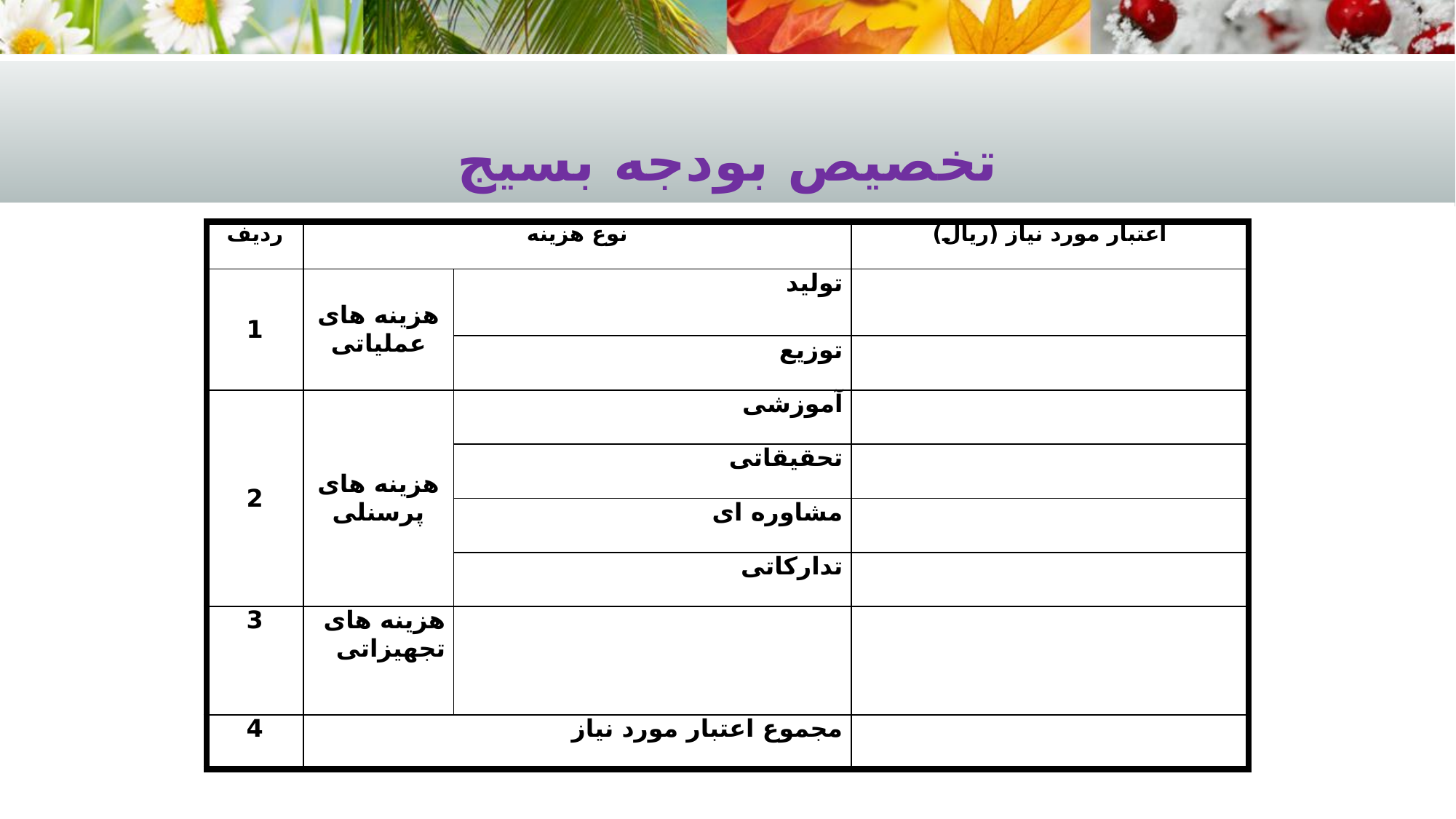

# تخصیص بودجه بسیج
| ردیف | نوع هزینه |  | اعتبار مورد نیاز (ریال) |
| --- | --- | --- | --- |
| 1 | هزینه های عملیاتی | تولید |  |
|  |  | توزیع |  |
| 2 | هزینه های پرسنلی | آموزشی |  |
|  |  | تحقیقاتی |  |
|  |  | مشاوره ای |  |
|  |  | تدارکاتی |  |
| 3 | هزینه های تجهیزاتی |  |  |
| 4 | مجموع اعتبار مورد نیاز |  |  |